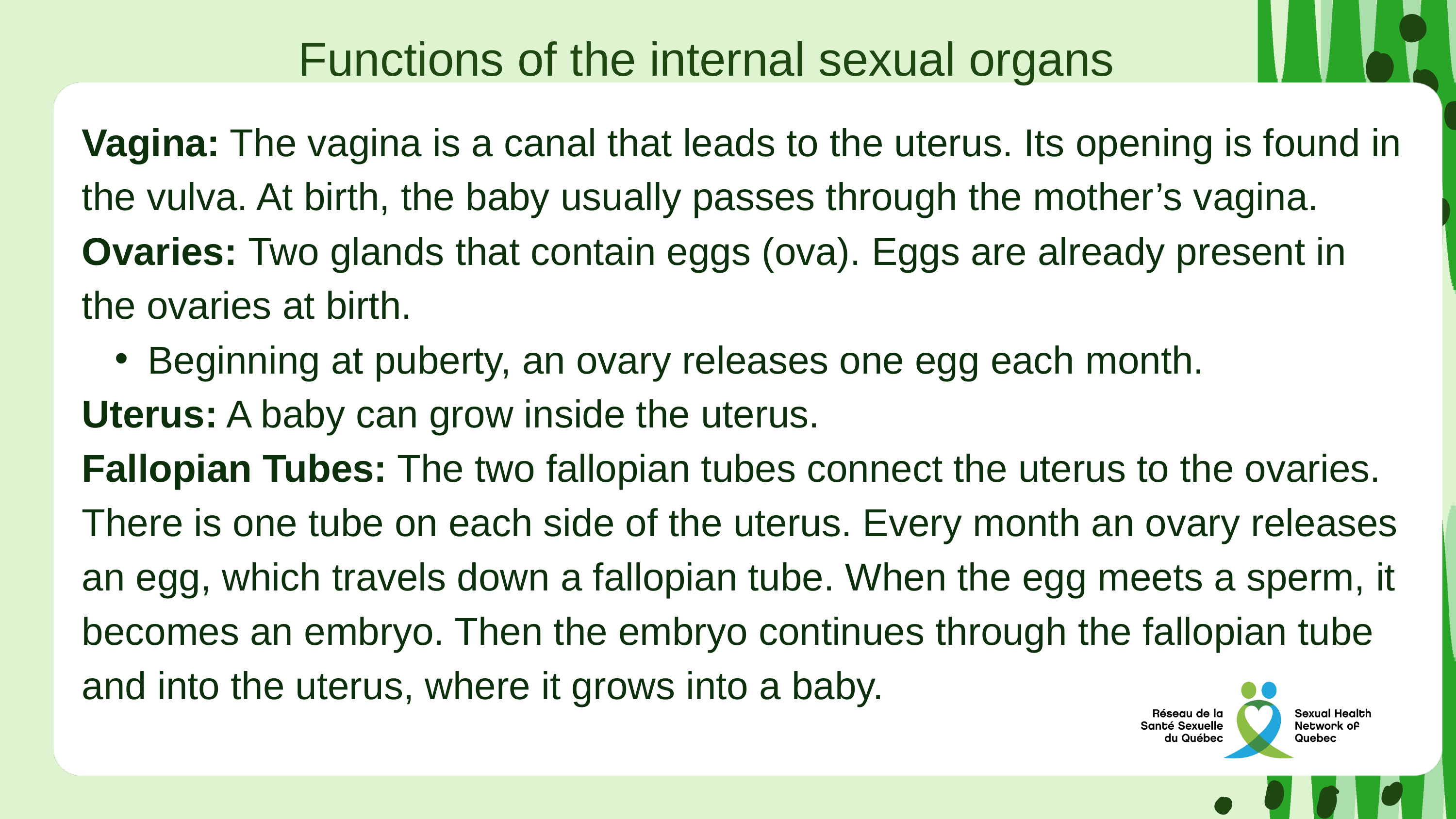

Functions of the internal sexual organs

Vagina: The vagina is a canal that leads to the uterus. Its opening is found in the vulva. At birth, the baby usually passes through the mother’s vagina.
Ovaries: Two glands that contain eggs (ova). Eggs are already present in the ovaries at birth.
Beginning at puberty, an ovary releases one egg each month.
Uterus: A baby can grow inside the uterus.
Fallopian Tubes: The two fallopian tubes connect the uterus to the ovaries. There is one tube on each side of the uterus. Every month an ovary releases an egg, which travels down a fallopian tube. When the egg meets a sperm, it becomes an embryo. Then the embryo continues through the fallopian tube and into the uterus, where it grows into a baby.